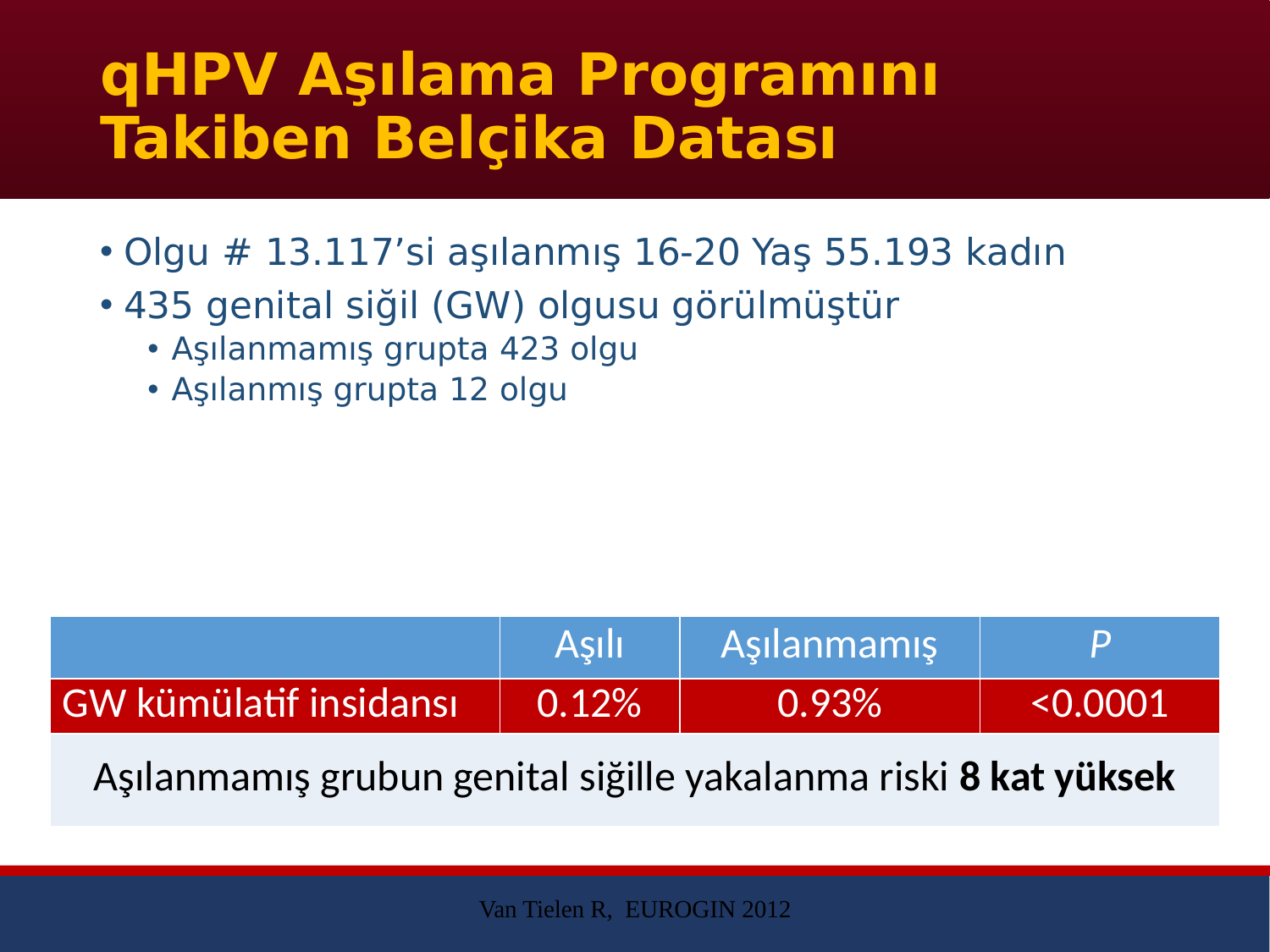

# qHPV Aşılama Programını Takiben Belçika Datası
Olgu # 13.117’si aşılanmış 16-20 Yaş 55.193 kadın
435 genital siğil (GW) olgusu görülmüştür
Aşılanmamış grupta 423 olgu
Aşılanmış grupta 12 olgu
|  | Aşılı | Aşılanmamış | P |
| --- | --- | --- | --- |
| GW kümülatif insidansı | 0.12% | 0.93% | <0.0001 |
| Aşılanmamış grubun genital siğille yakalanma riski 8 kat yüksek |  |  |  |
Van Tielen R,  EUROGIN 2012